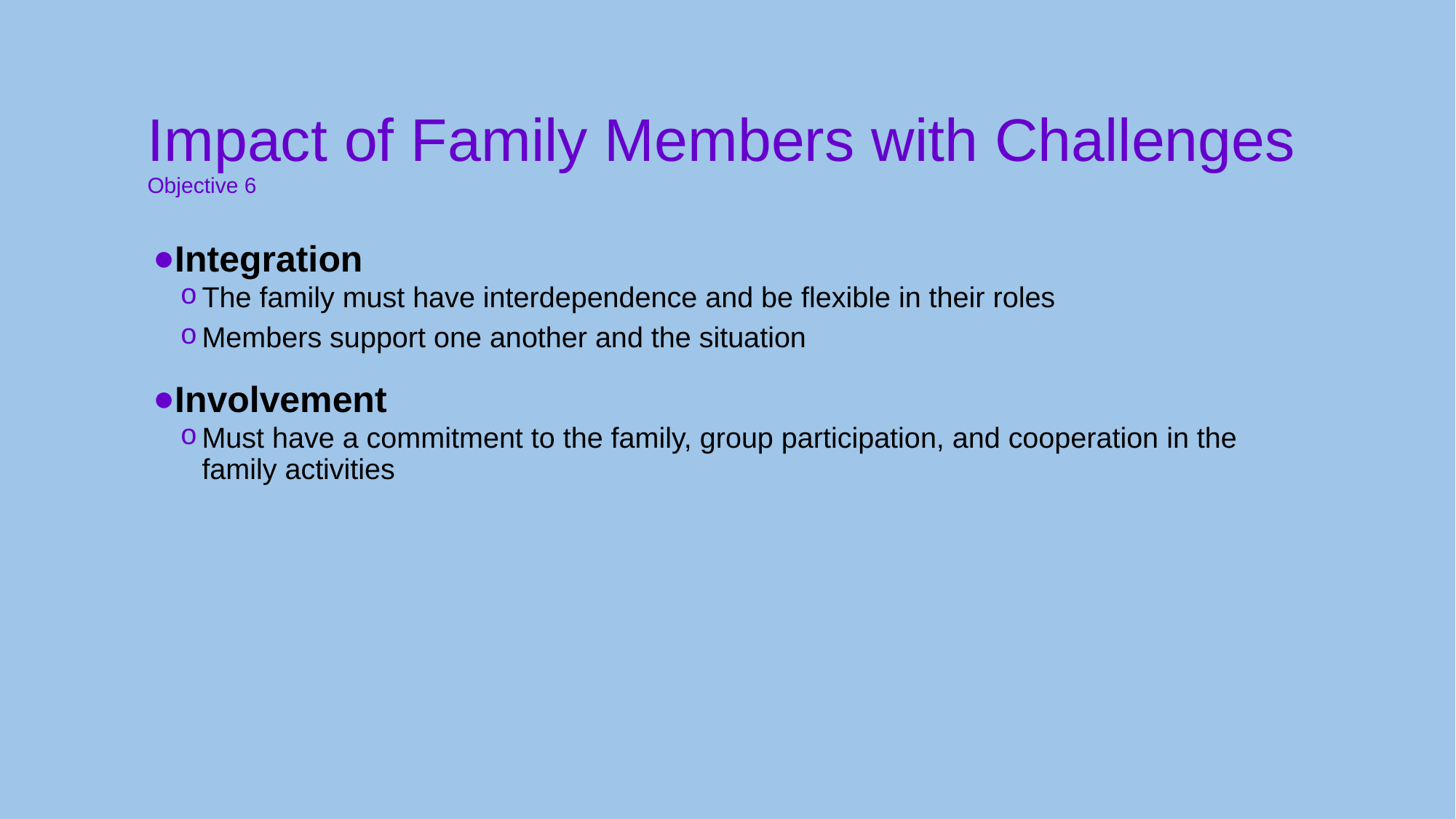

# Impact of Family Members with Challenges Objective 6
Integration
The family must have interdependence and be flexible in their roles
Members support one another and the situation
Involvement
Must have a commitment to the family, group participation, and cooperation in the family activities